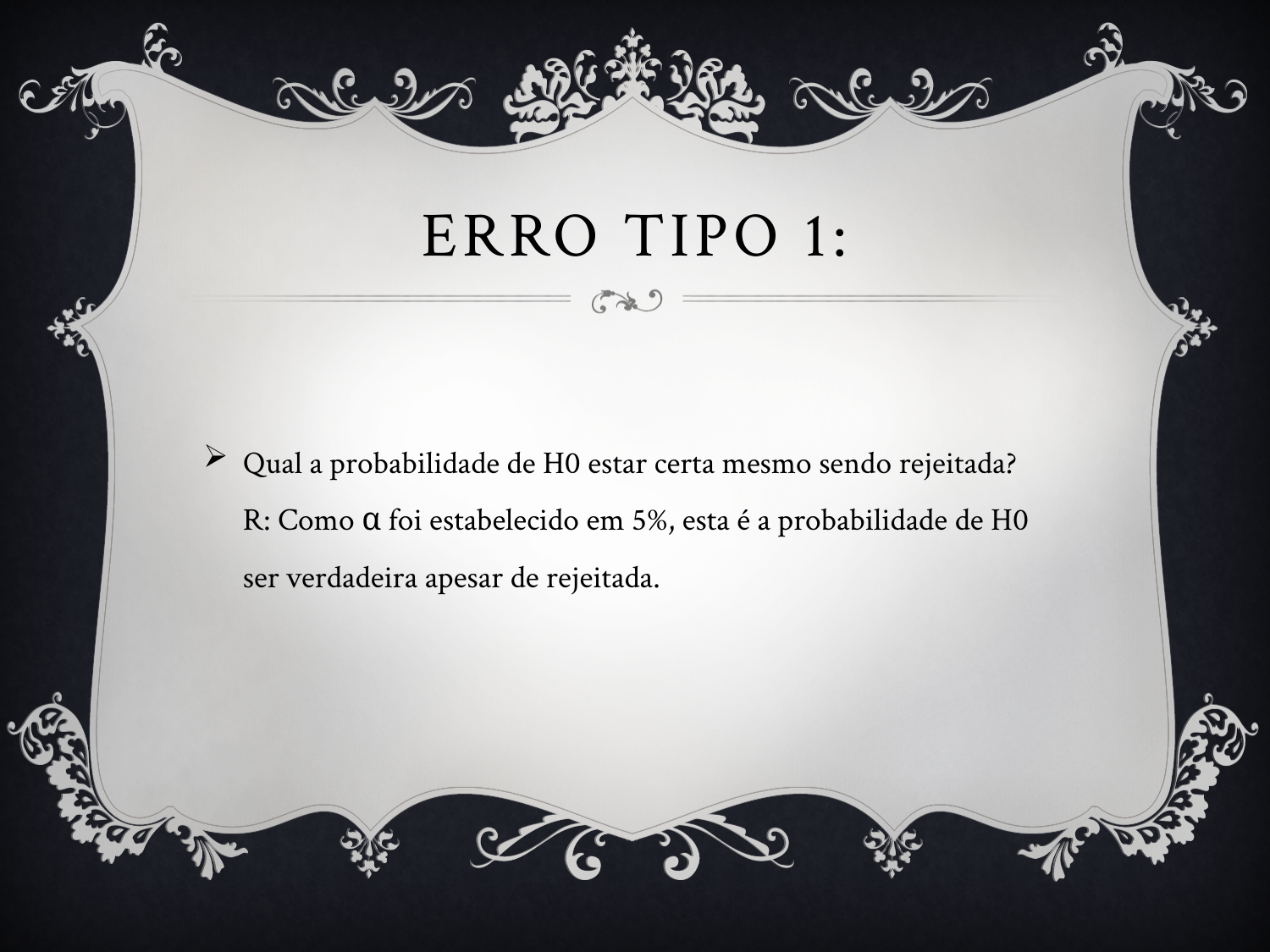

# Erro tipo 1:
Qual a probabilidade de H0 estar certa mesmo sendo rejeitada?
R: Como α foi estabelecido em 5%, esta é a probabilidade de H0 ser verdadeira apesar de rejeitada.